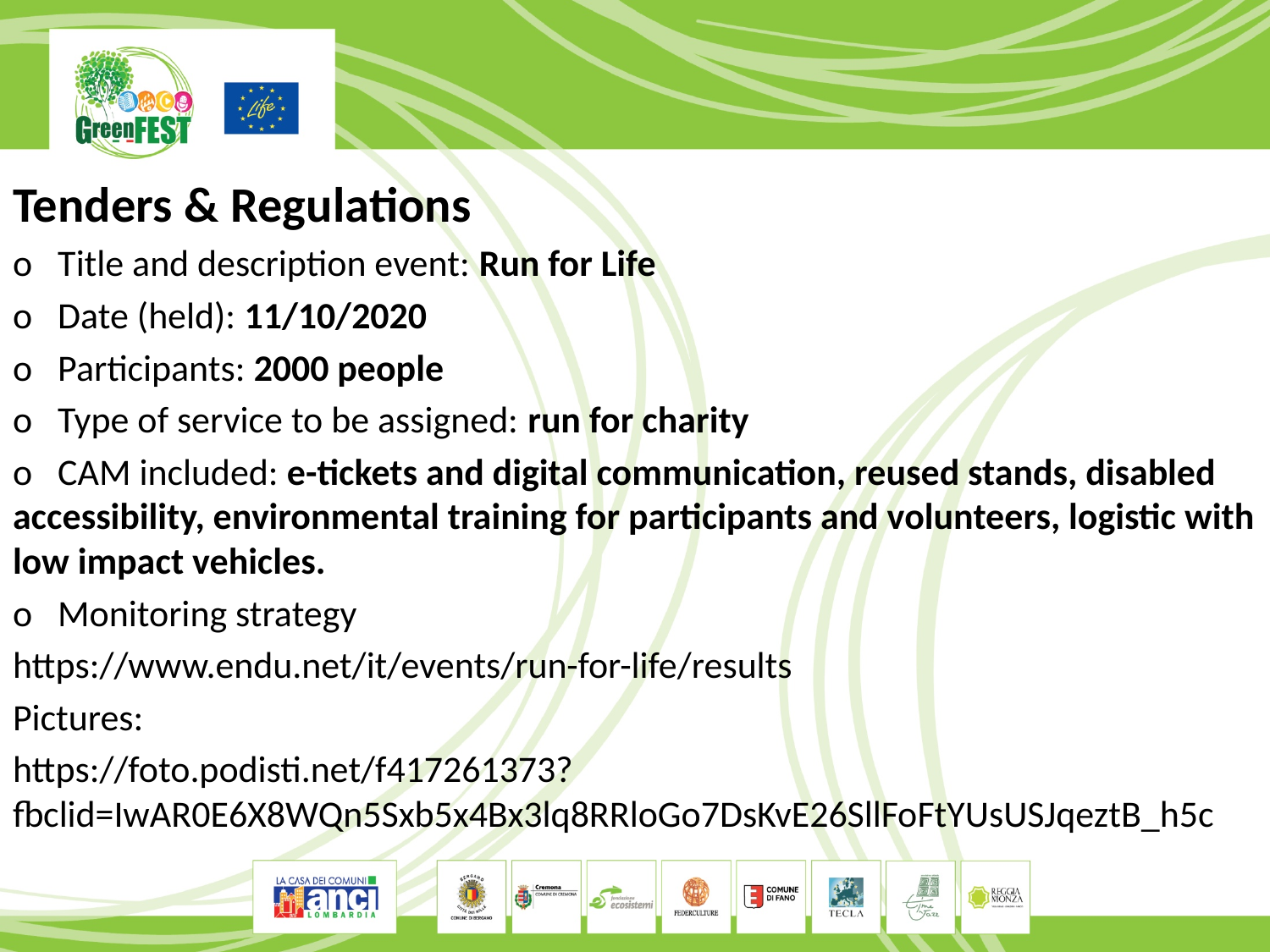

Tenders & Regulations
o   Title and description event: Run for Life
o   Date (held): 11/10/2020
o   Participants: 2000 people
o   Type of service to be assigned: run for charity
o   CAM included: e-tickets and digital communication, reused stands, disabled accessibility, environmental training for participants and volunteers, logistic with low impact vehicles.
o   Monitoring strategy
https://www.endu.net/it/events/run-for-life/results
Pictures:
https://foto.podisti.net/f417261373?fbclid=IwAR0E6X8WQn5Sxb5x4Bx3lq8RRloGo7DsKvE26SllFoFtYUsUSJqeztB_h5c